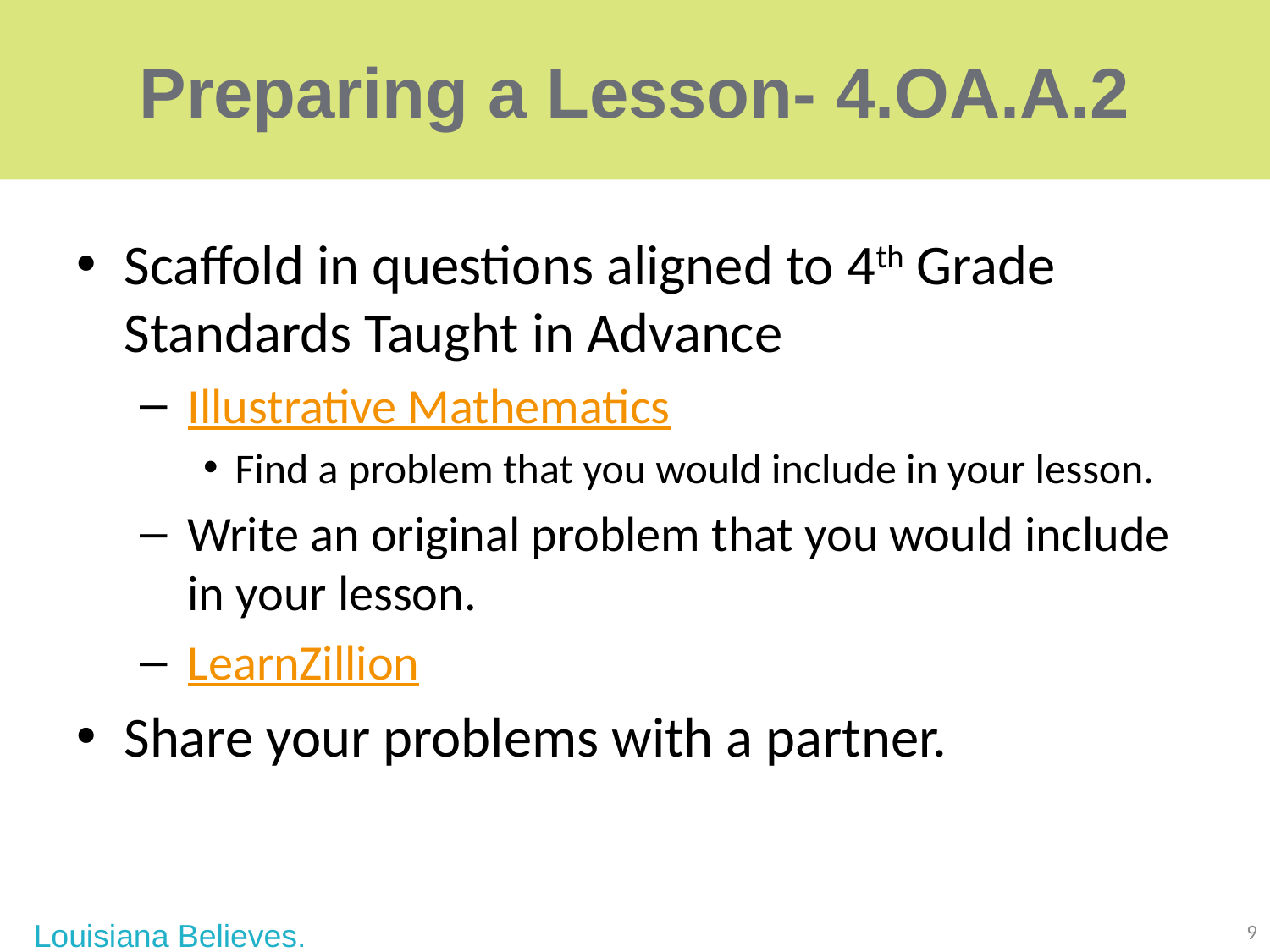

# Preparing a Lesson- 4.OA.A.2
Scaffold in questions aligned to 4th Grade Standards Taught in Advance
Illustrative Mathematics
Find a problem that you would include in your lesson.
Write an original problem that you would include in your lesson.
LearnZillion
Share your problems with a partner.

Louisiana Believes.
9